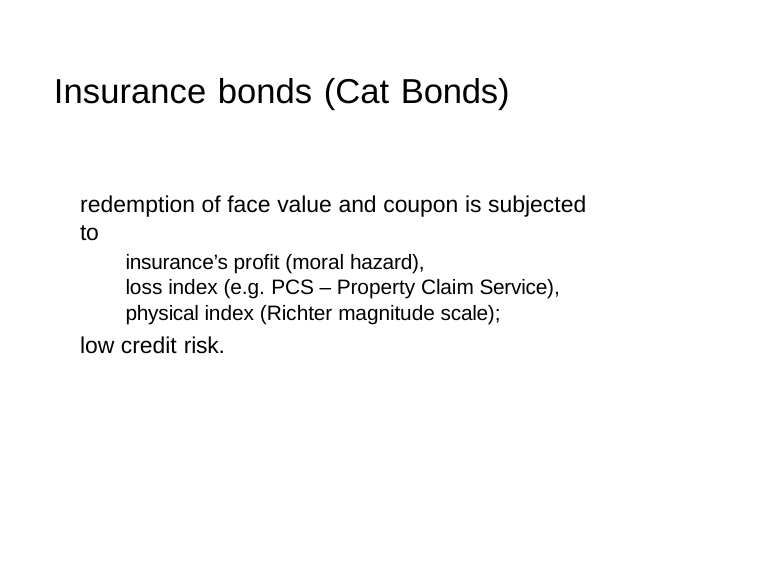

# Insurance bonds (Cat Bonds)
redemption of face value and coupon is subjected to
insurance’s profit (moral hazard),
loss index (e.g. PCS – Property Claim Service), physical index (Richter magnitude scale);
low credit risk.